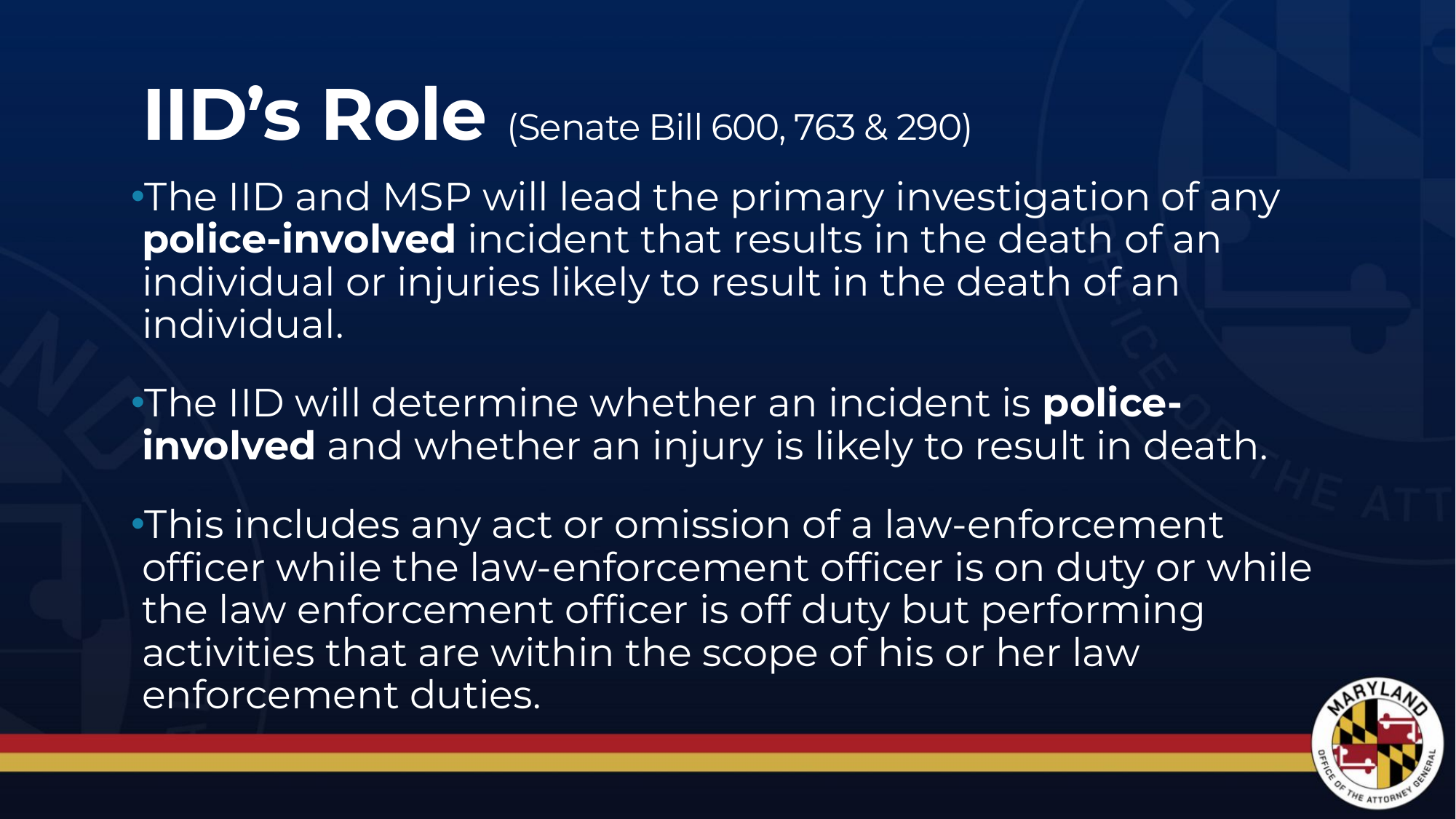

# IID’s Role (Senate Bill 600, 763 & 290)
The IID and MSP will lead the primary investigation of any police-involved incident that results in the death of an individual or injuries likely to result in the death of an individual.
The IID will determine whether an incident is police-involved and whether an injury is likely to result in death.
This includes any act or omission of a law-enforcement officer while the law-enforcement officer is on duty or while the law enforcement officer is off duty but performing activities that are within the scope of his or her law enforcement duties.